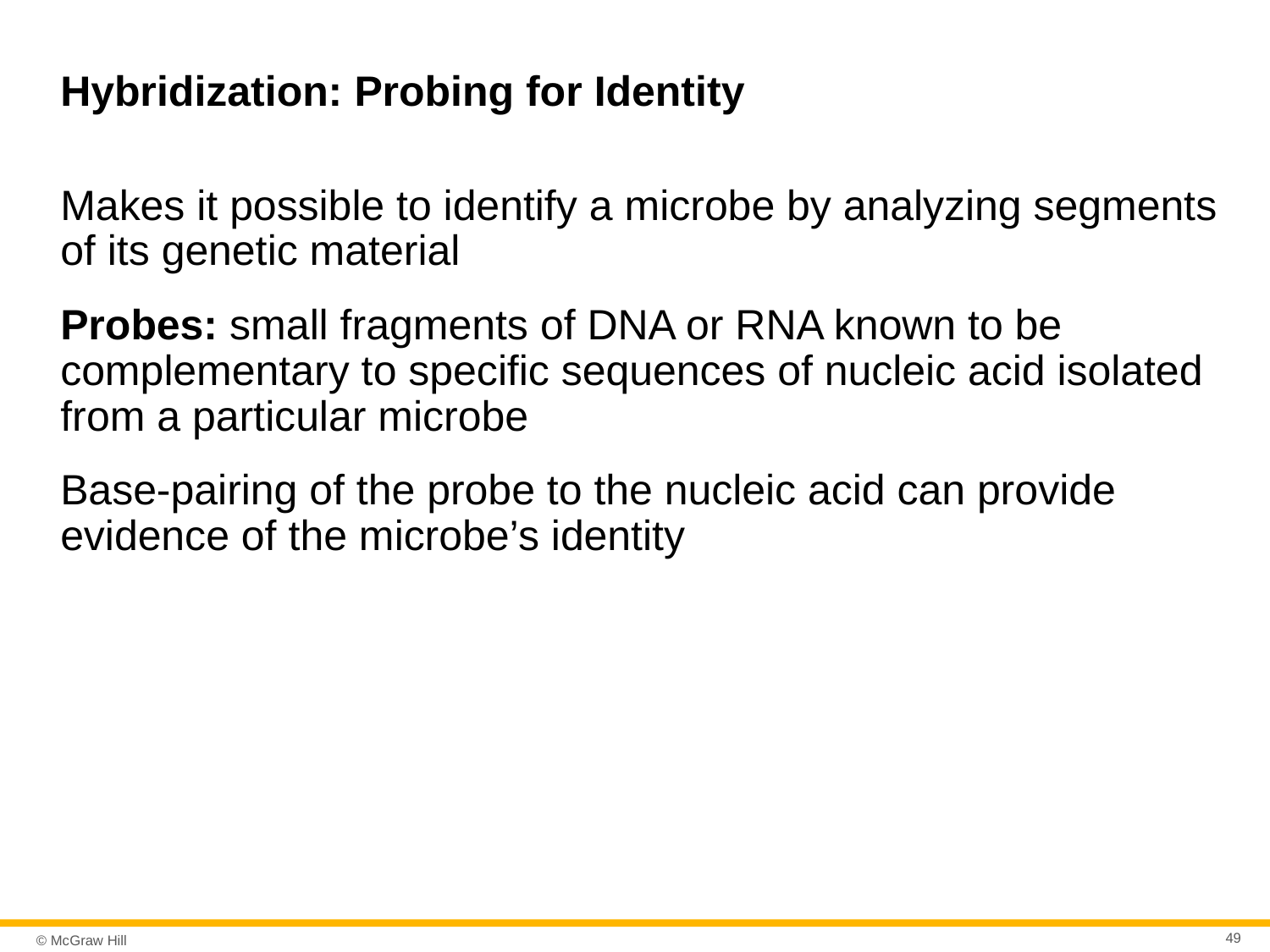

# Hybridization: Probing for Identity
Makes it possible to identify a microbe by analyzing segments of its genetic material
Probes: small fragments of DNA or RNA known to be complementary to specific sequences of nucleic acid isolated from a particular microbe
Base-pairing of the probe to the nucleic acid can provide evidence of the microbe’s identity